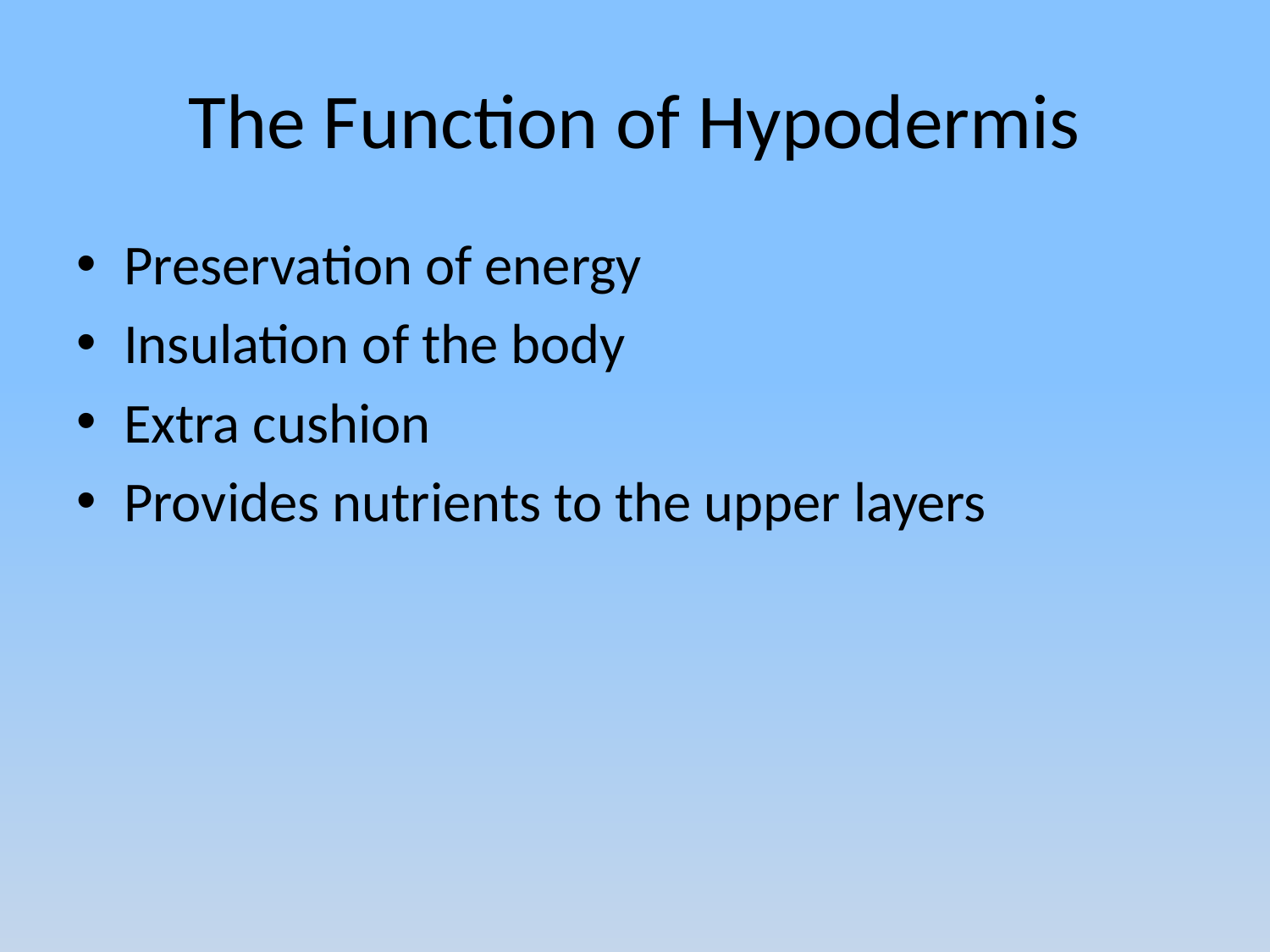

# The Function of Hypodermis
Preservation of energy
Insulation of the body
Extra cushion
Provides nutrients to the upper layers